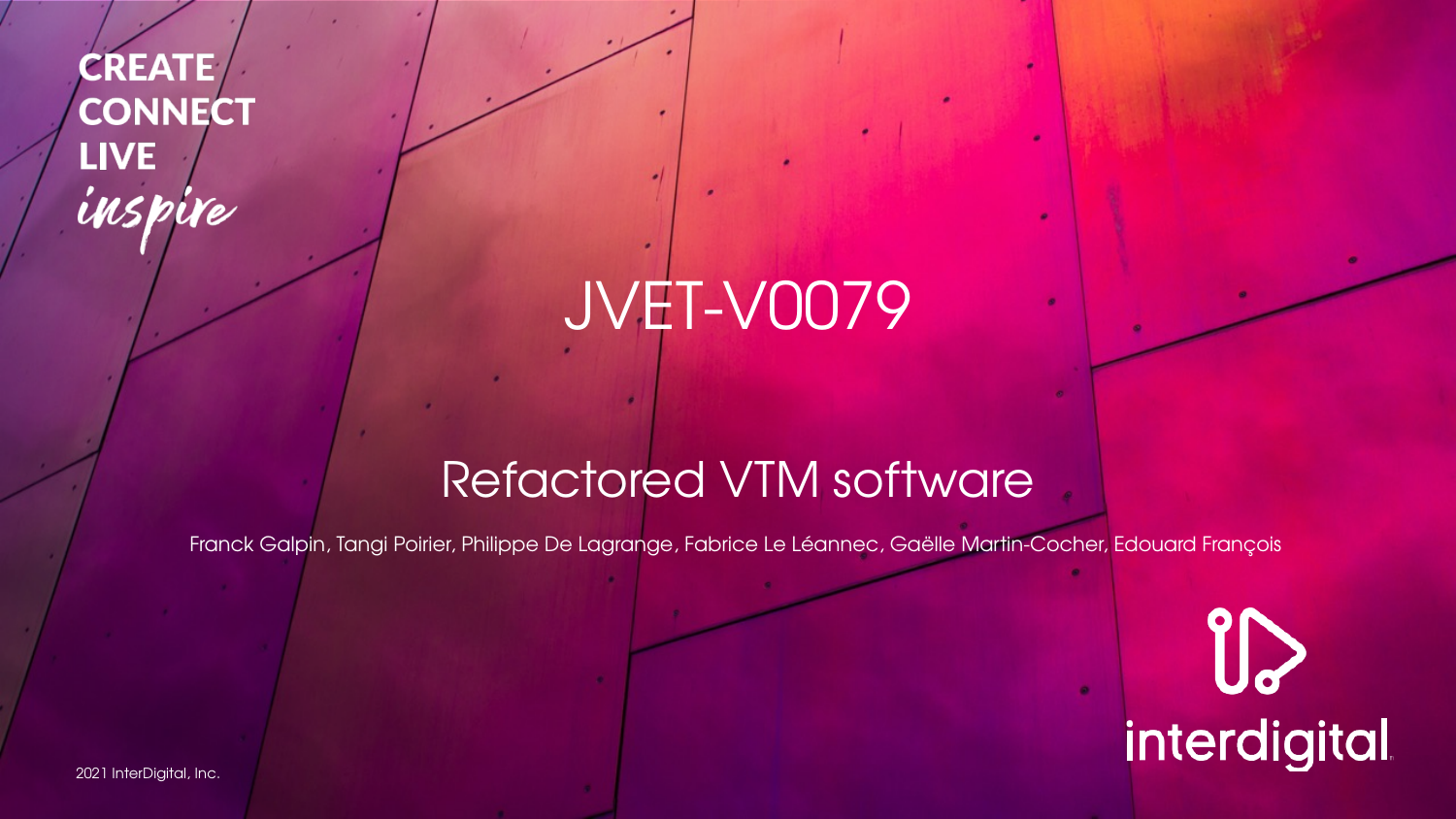

JVET-V0079

Refactored VTM software

Franck Galpin, Tangi Poirier, Philippe De Lagrange, Fabrice Le Léannec, Gaëlle Martin-Cocher, Edouard François